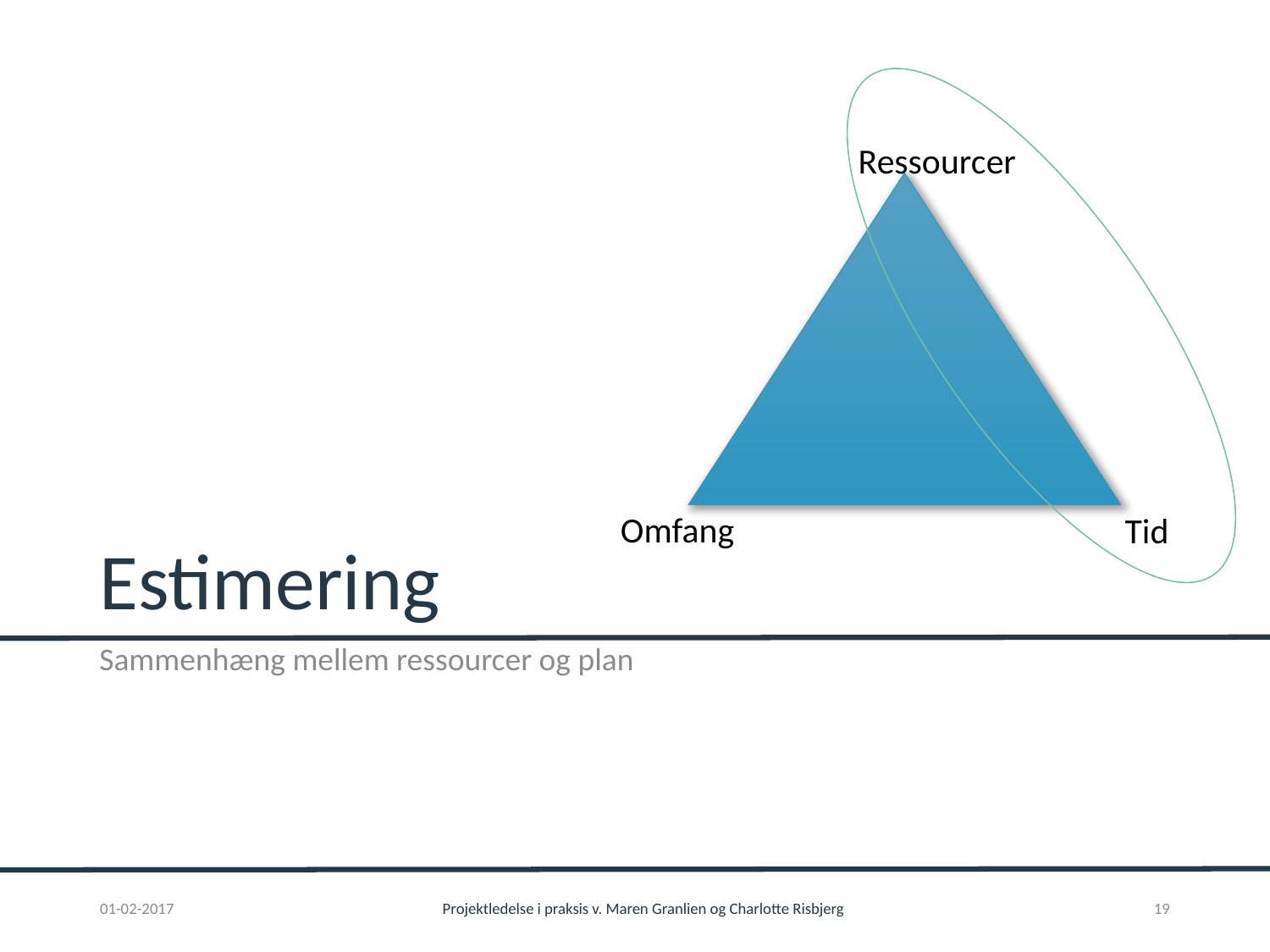

Ressourcer

Omfang
Tid
# Estimering
Sammenhæng mellem ressourcer og plan
01-02-2017
Projektledelse i praksis v. Maren Granlien og Charlotte Risbjerg
19